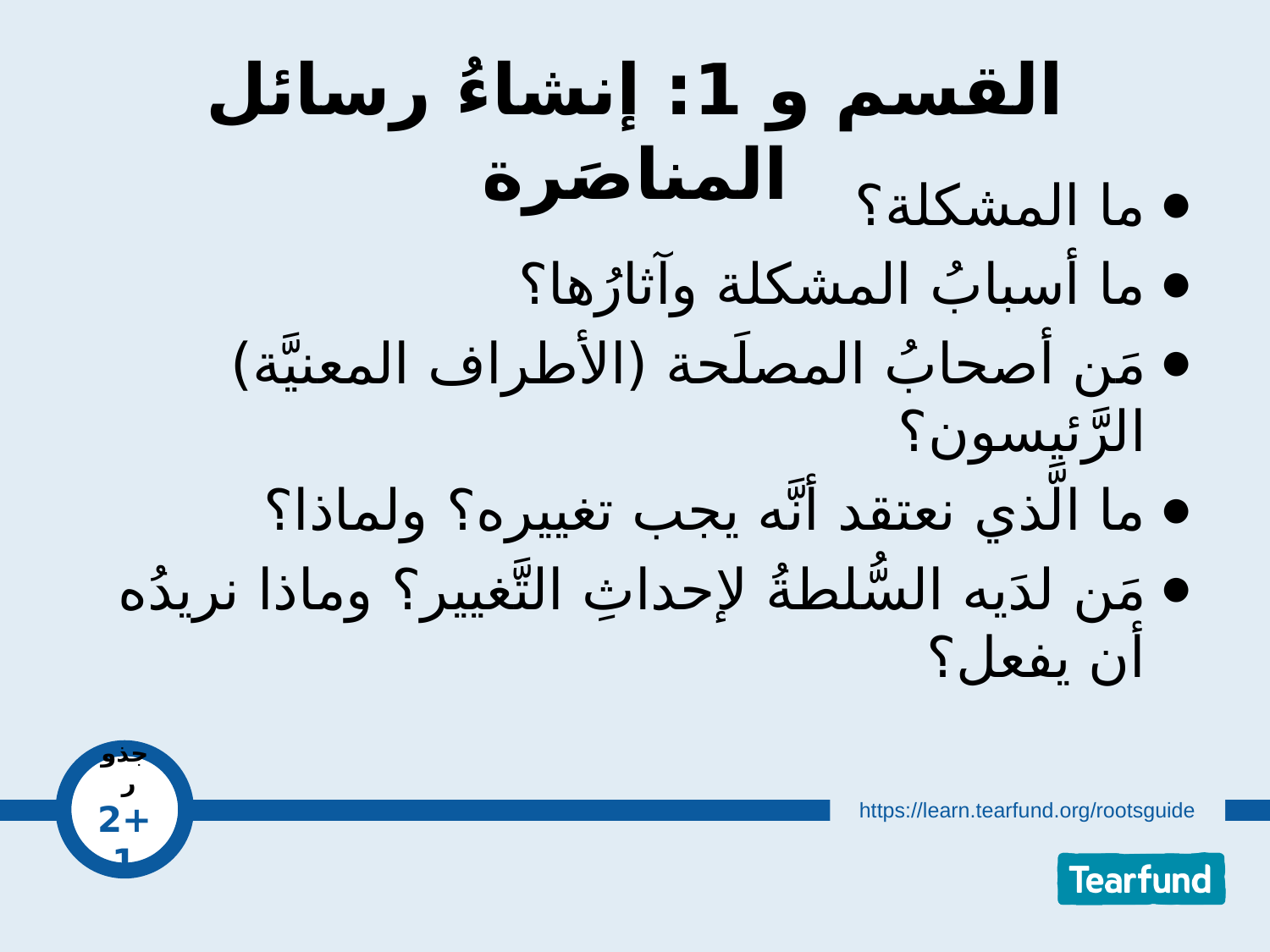

# القسم و 1: إنشاءُ رسائل المناصَرة
ما المشكلة؟
ما أسبابُ المشكلة وآثارُها؟
مَن أصحابُ المصلَحة (الأطراف المعنيَّة) الرَّئيسون؟
ما الَّذي نعتقد أنَّه يجب تغييره؟ ولماذا؟
مَن لدَيه السُّلطةُ لإحداثِ التَّغيير؟ وماذا نريدُه أن يفعل؟